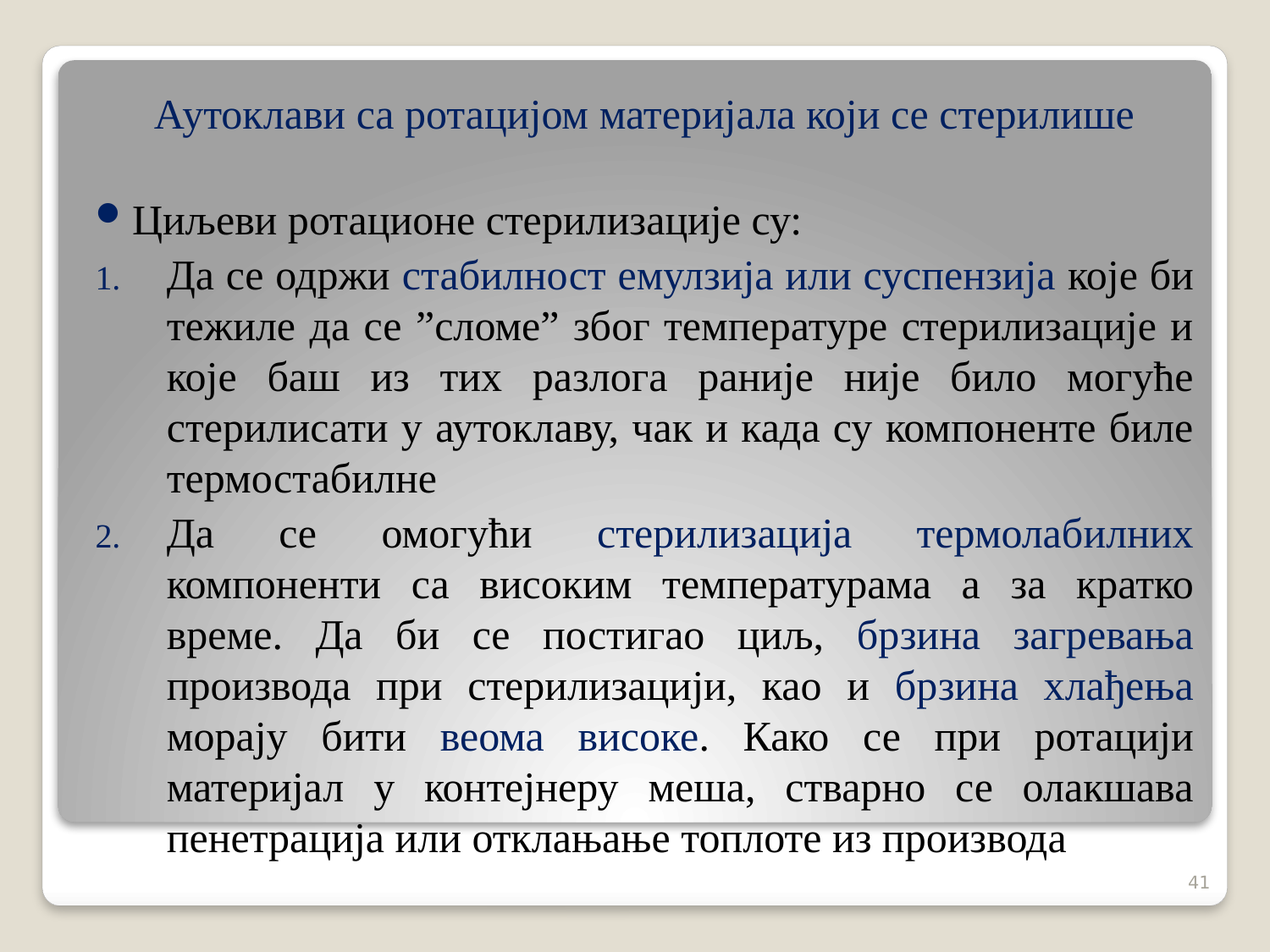

Аутоклави са ротацијом материјала који се стерилише
Циљеви ротационе стерилизације су:
Да се одржи стабилност емулзија или суспензија које би тежиле да се ˮсломеˮ због температуре стерилизације и које баш из тих разлога раније није било могуће стерилисати у аутоклаву, чак и када су компоненте биле термостабилне
Да се омогући стерилизација термолабилних компоненти са високим температурама а за кратко време. Да би се постигао циљ, брзина загревања производа при стерилизацији, као и брзина хлађења морају бити веома високе. Како се при ротацији материјал у контејнеру меша, стварно се олакшава пенетрација или отклањање топлоте из производа
41